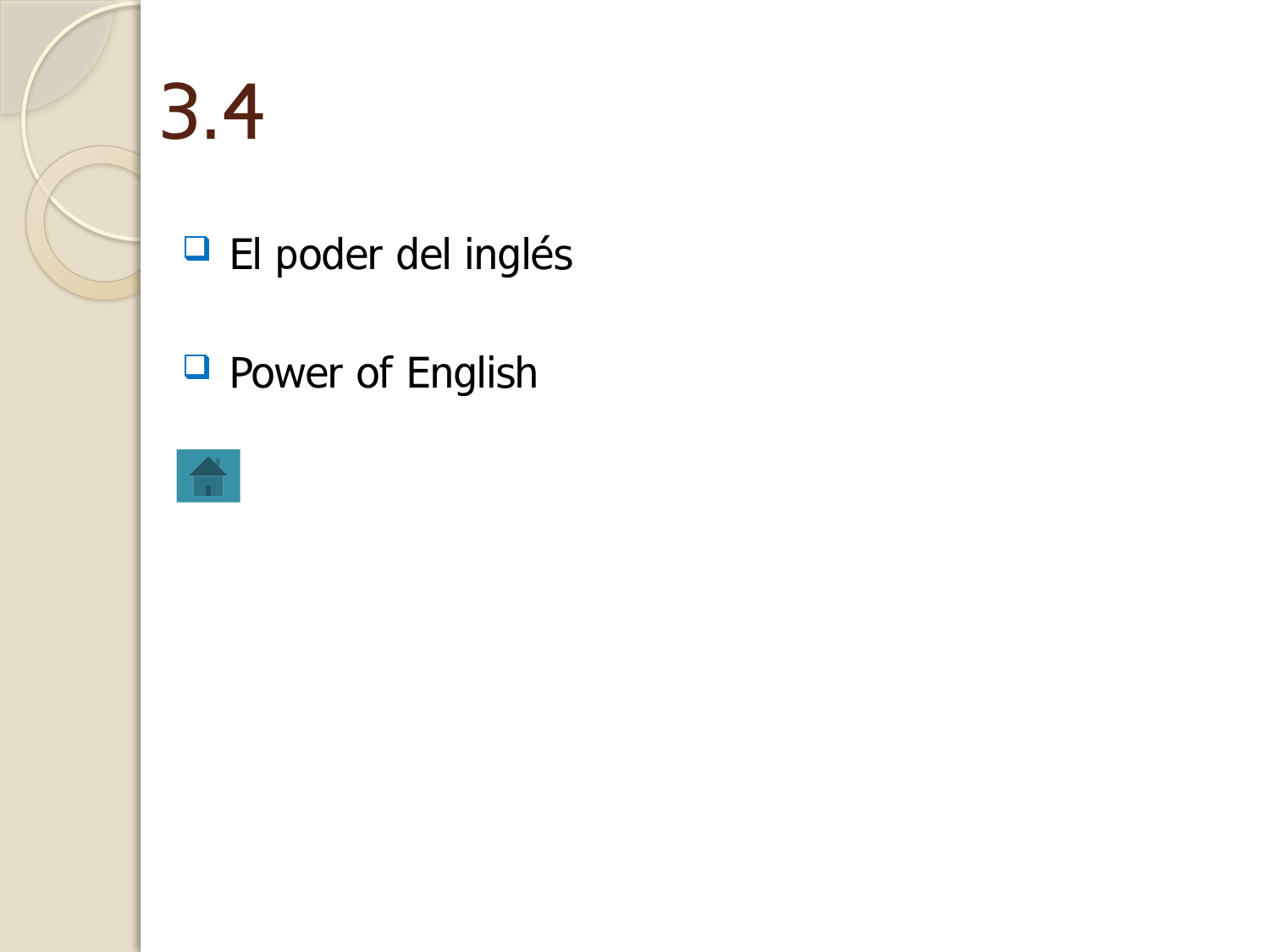

# 3.4
El poder del inglés

Power of English